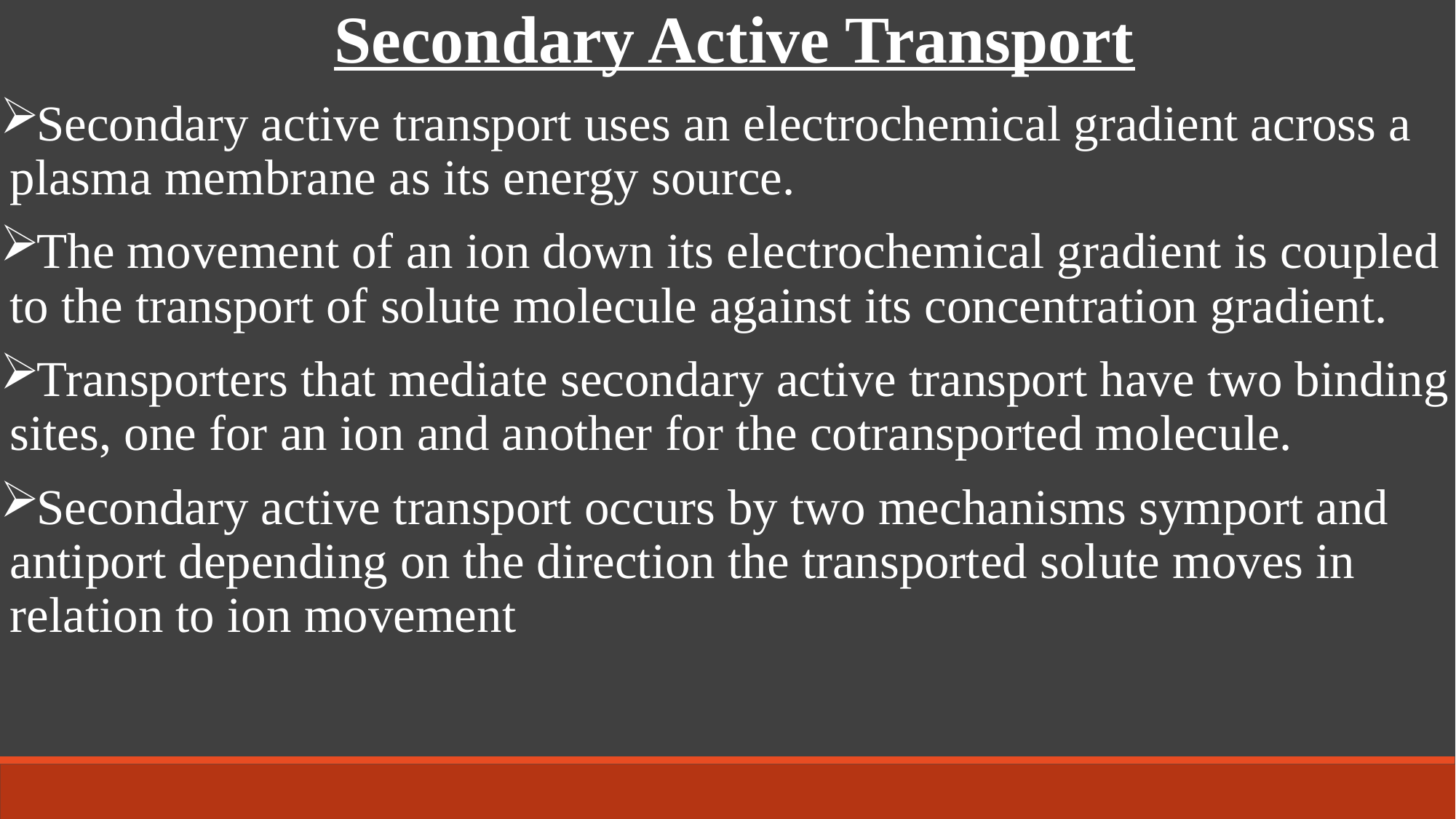

Secondary Active Transport
Secondary active transport uses an electrochemical gradient across a plasma membrane as its energy source.
The movement of an ion down its electrochemical gradient is coupled to the transport of solute molecule against its concentration gradient.
Transporters that mediate secondary active transport have two binding sites, one for an ion and another for the cotransported molecule.
Secondary active transport occurs by two mechanisms symport and antiport depending on the direction the transported solute moves in relation to ion movement